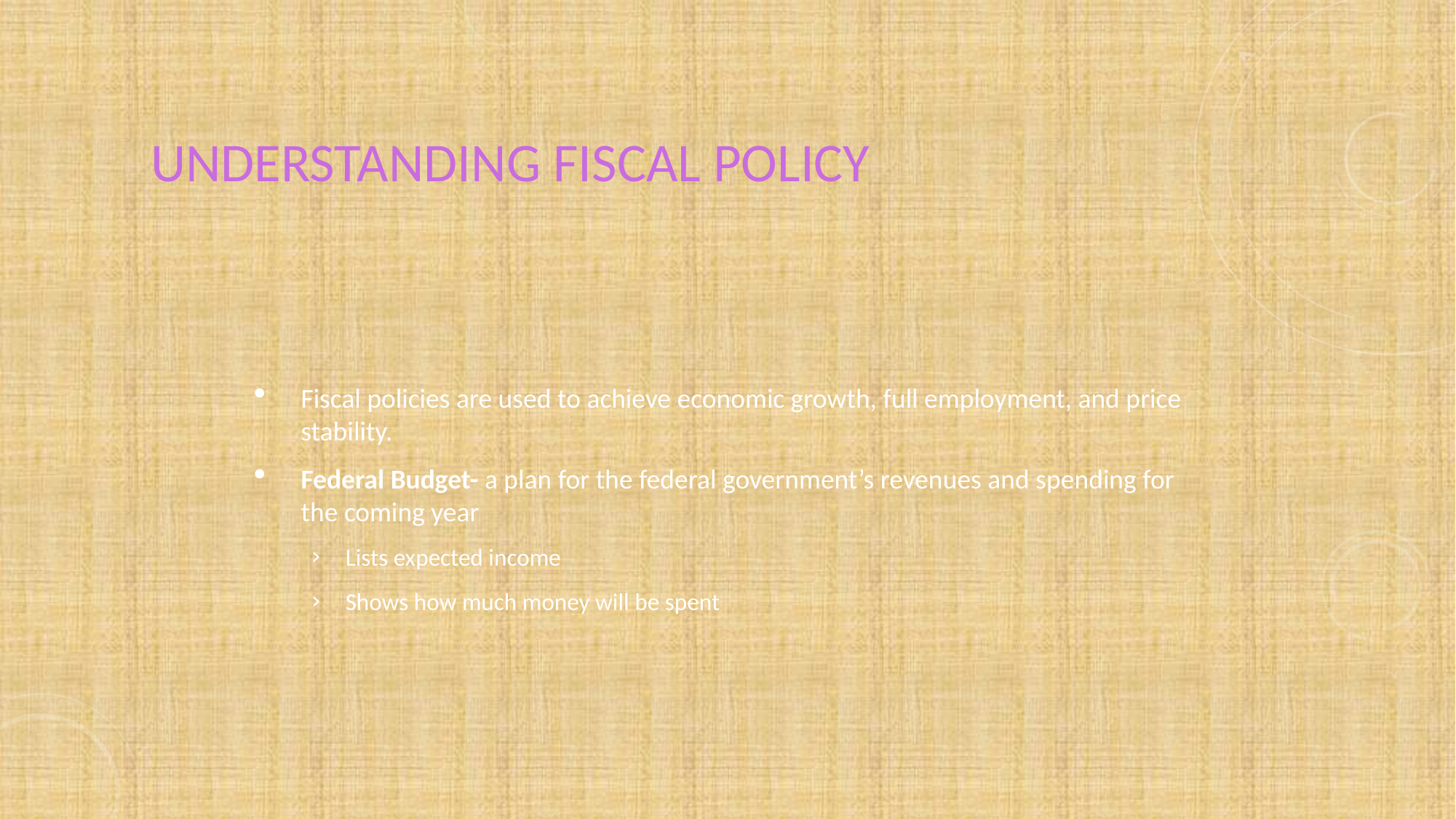

# Understanding Fiscal Policy
Fiscal policies are used to achieve economic growth, full employment, and price stability.
Federal Budget- a plan for the federal government’s revenues and spending for the coming year
Lists expected income
Shows how much money will be spent